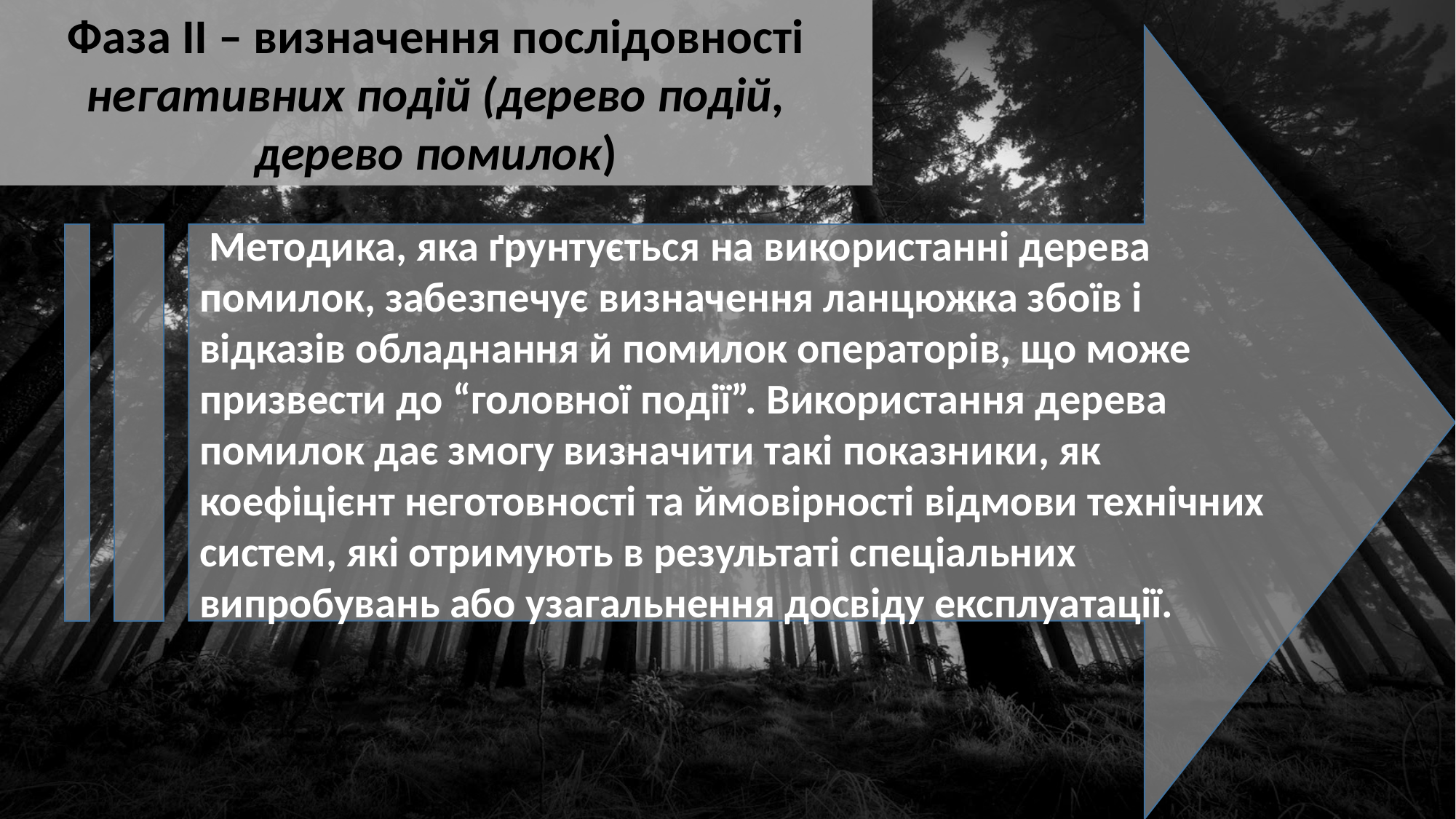

Фаза ІІ – визначення послідовності негативних подій (дерево подій, дерево помилок)
 Методика, яка ґрунтується на використанні дерева помилок, забезпечує визначення ланцюжка збоїв і відказів обладнання й помилок операторів, що може призвести до “головної події”. Використання дерева помилок дає змогу визначити такі показники, як коефіцієнт неготовності та ймовірності відмови технічних систем, які отримують в результаті спеціальних випробувань або узагальнення досвіду експлуатації.